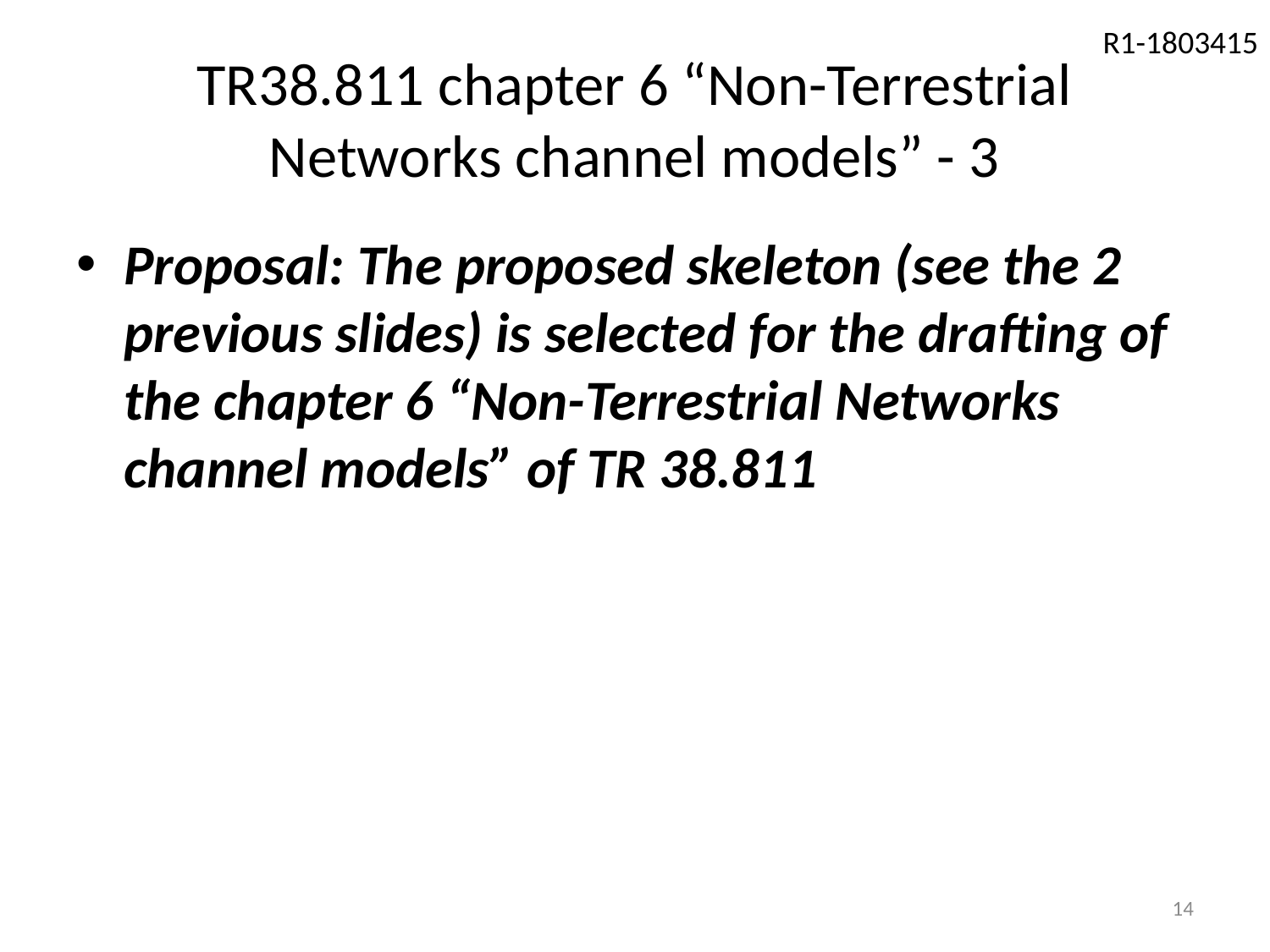

# TR38.811 chapter 6 “Non-Terrestrial Networks channel models” - 3
Proposal: The proposed skeleton (see the 2 previous slides) is selected for the drafting of the chapter 6 “Non-Terrestrial Networks channel models” of TR 38.811

14